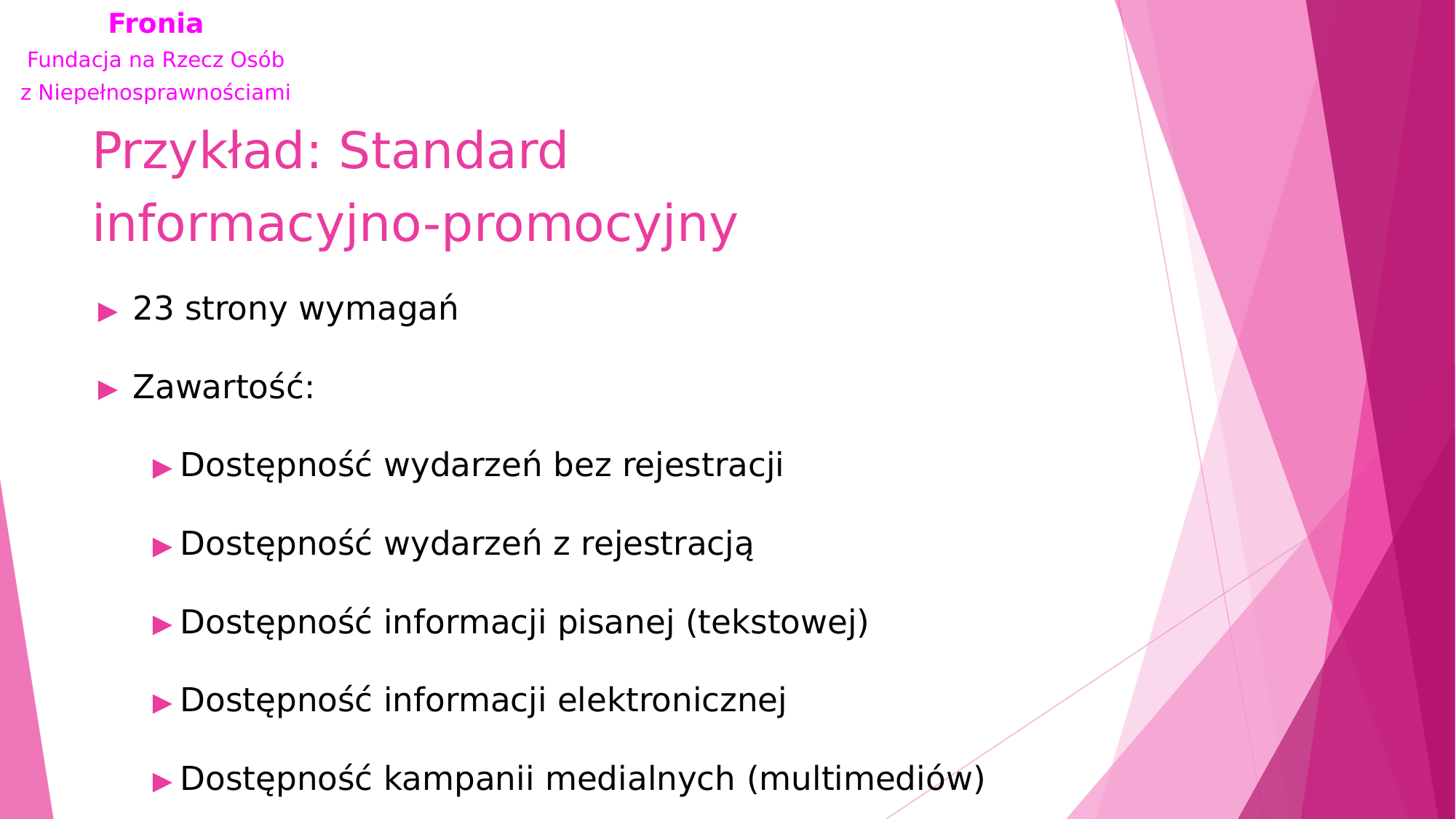

# Przykład: Standard informacyjno-promocyjny
23 strony wymagań
Zawartość:
Dostępność wydarzeń bez rejestracji
Dostępność wydarzeń z rejestracją
Dostępność informacji pisanej (tekstowej)
Dostępność informacji elektronicznej
Dostępność kampanii medialnych (multimediów)